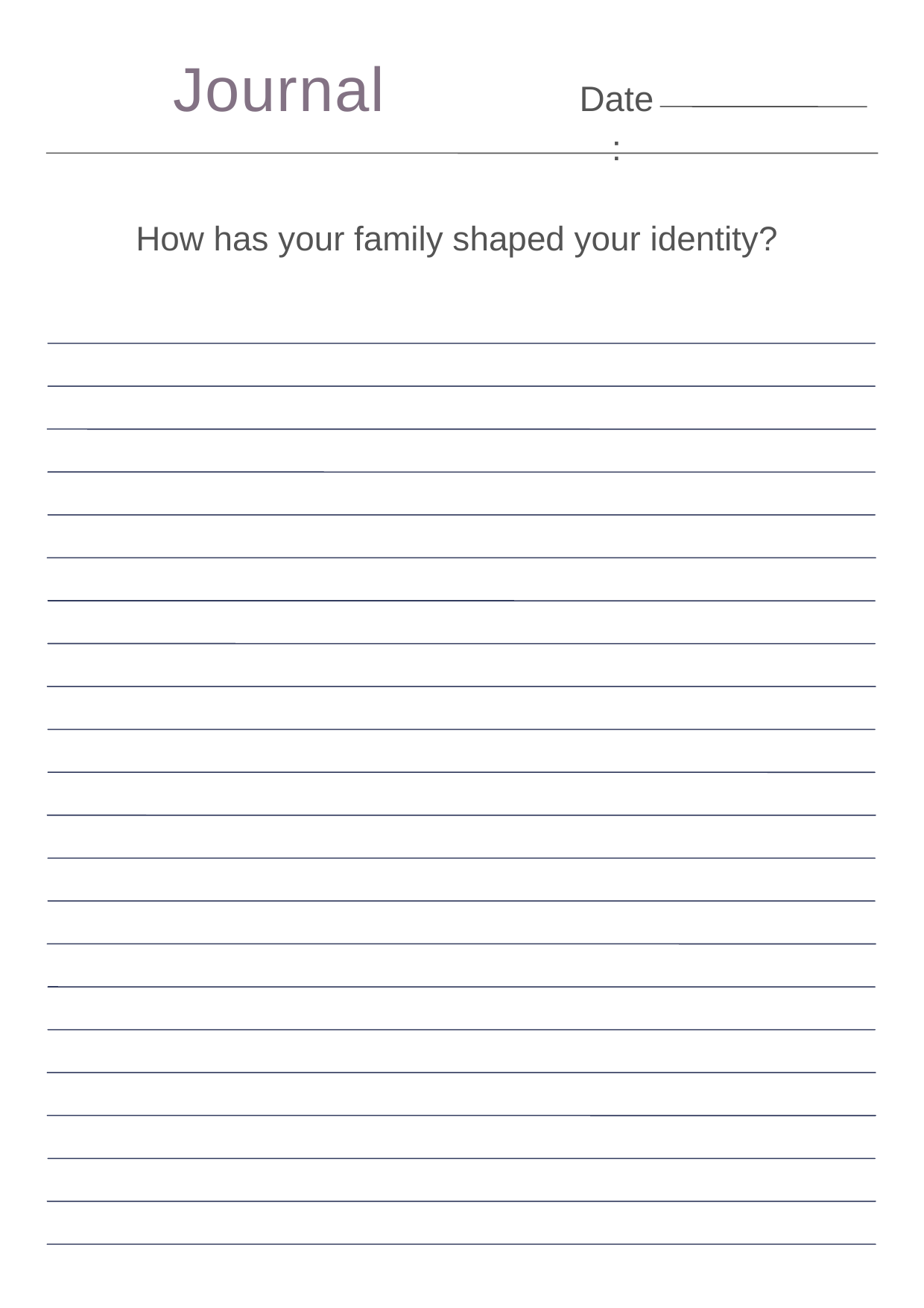

Journal
Date:

How has your family shaped your identity?